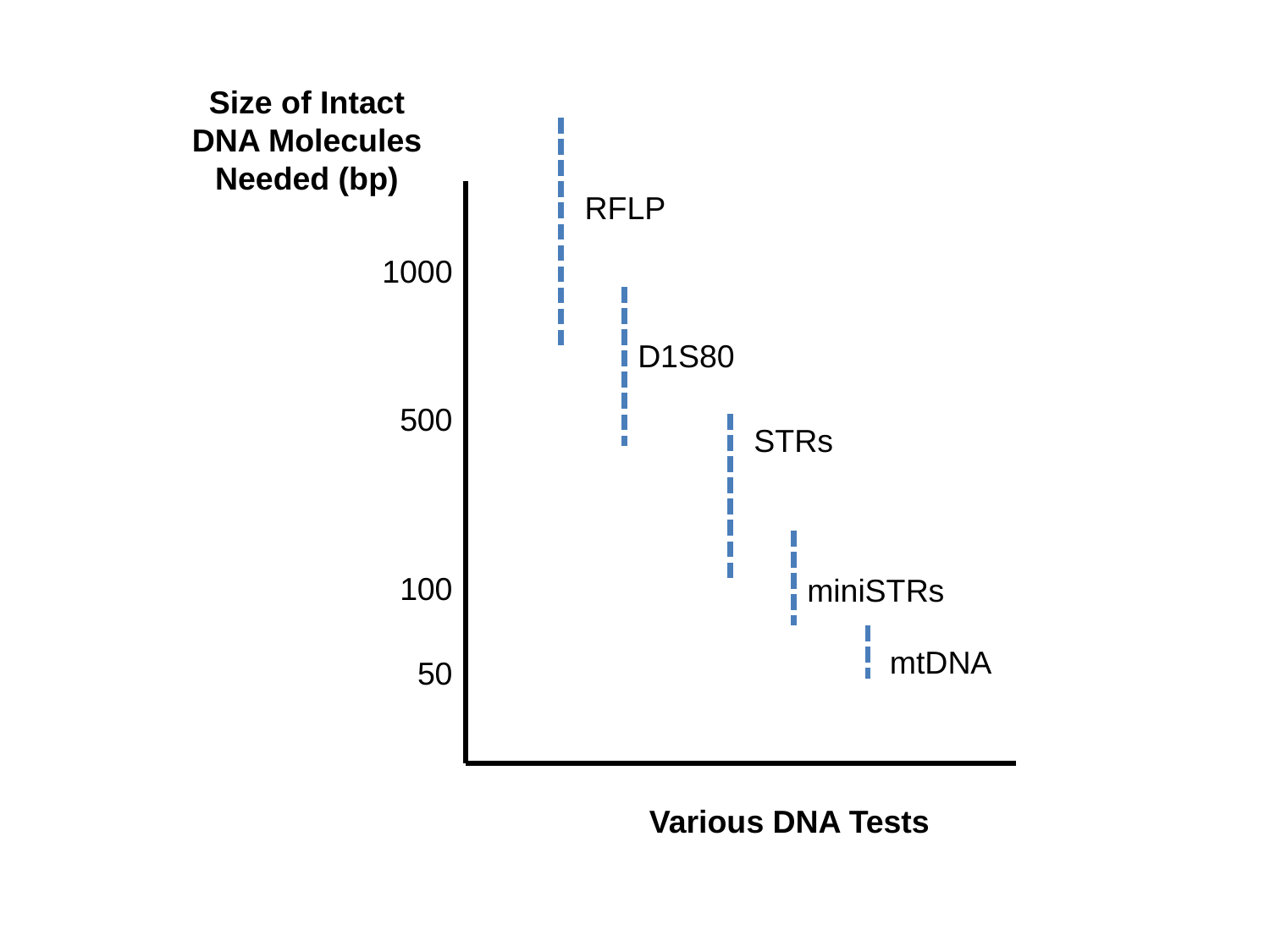

Size of Intact
DNA Molecules Needed (bp)
RFLP
1000
D1S80
500
STRs
100
miniSTRs
mtDNA
50
Various DNA Tests